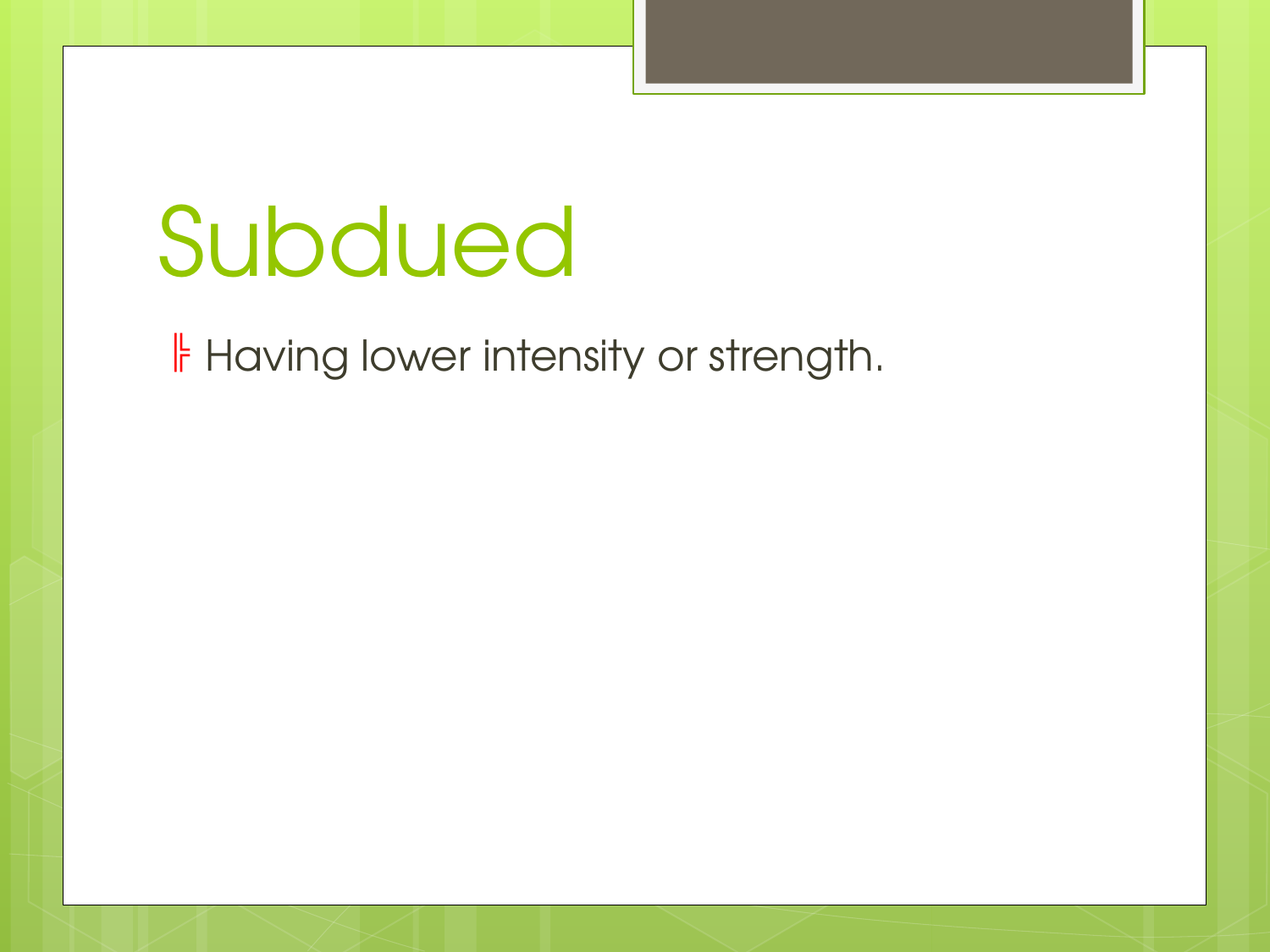

# Subdued
Having lower intensity or strength.